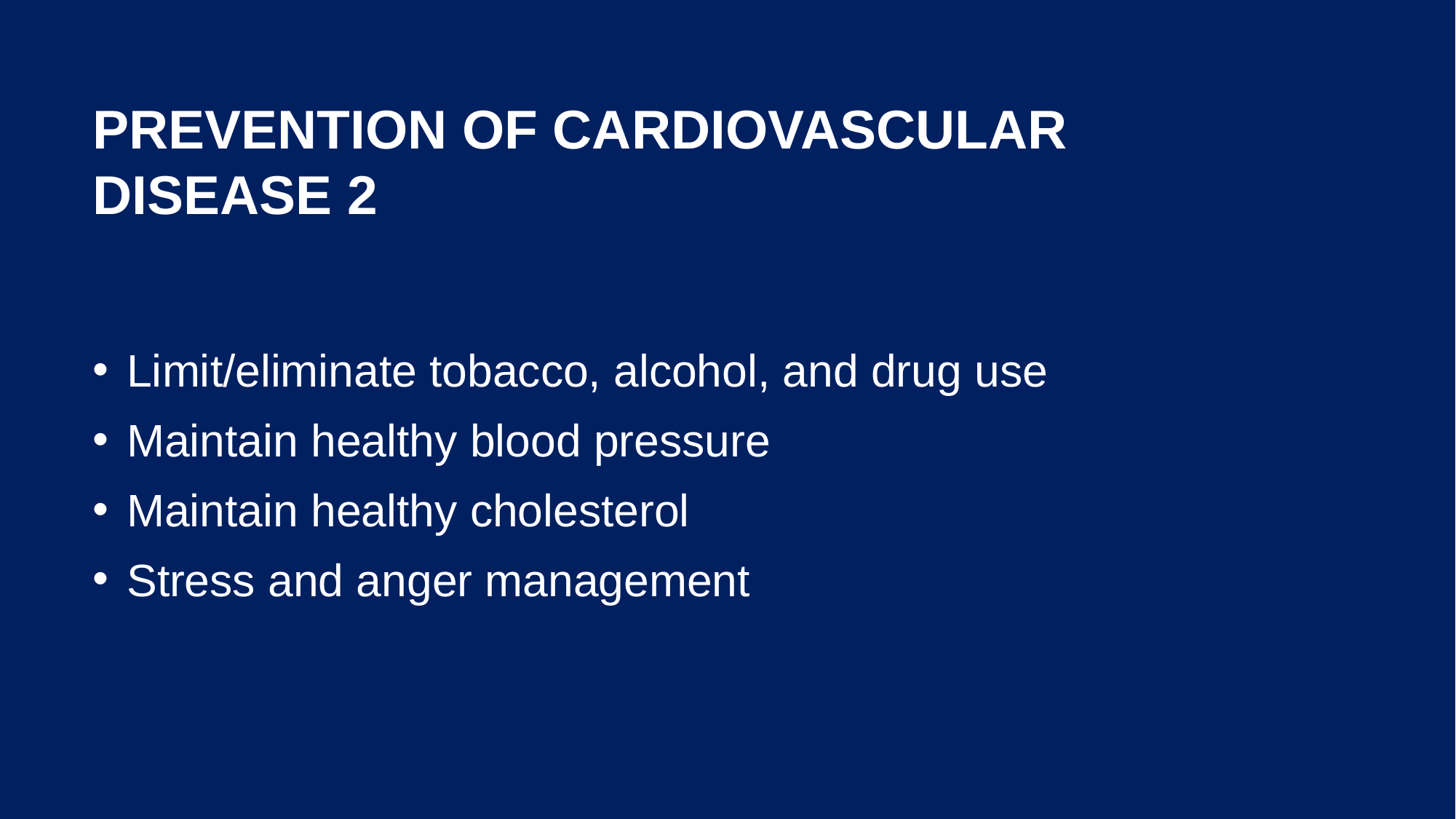

# Prevention of cardiovascular disease 2
Limit/eliminate tobacco, alcohol, and drug use
Maintain healthy blood pressure
Maintain healthy cholesterol
Stress and anger management